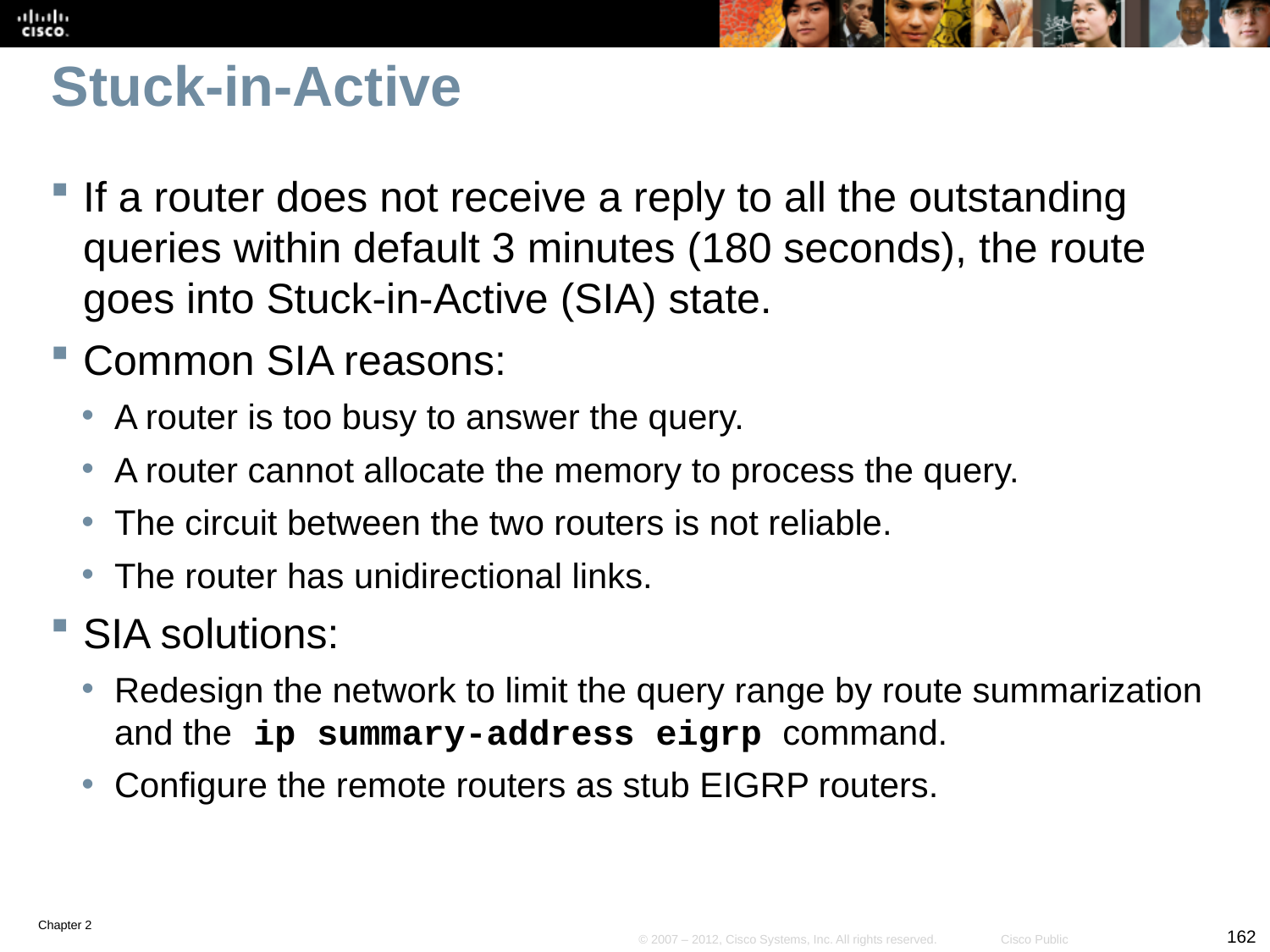

# Stuck-in-Active
If a router does not receive a reply to all the outstanding queries within default 3 minutes (180 seconds), the route goes into Stuck-in-Active (SIA) state.
Common SIA reasons:
A router is too busy to answer the query.
A router cannot allocate the memory to process the query.
The circuit between the two routers is not reliable.
The router has unidirectional links.
SIA solutions:
Redesign the network to limit the query range by route summarization and the ip summary-address eigrp command.
Configure the remote routers as stub EIGRP routers.